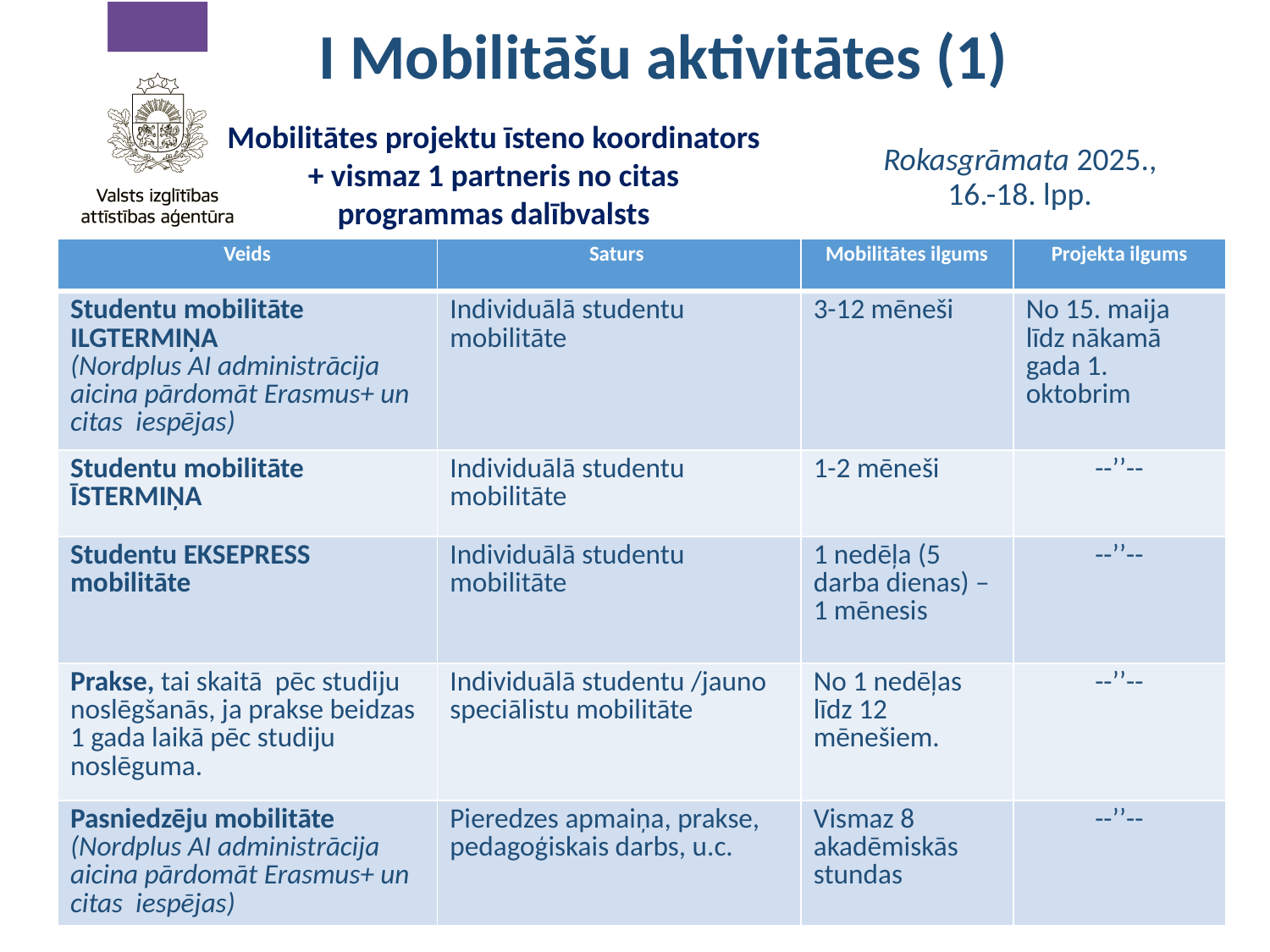

# I Mobilitāšu aktivitātes (1)
Mobilitātes projektu īsteno koordinators + vismaz 1 partneris no citas programmas dalībvalsts
 Rokasgrāmata 2025.,   16.-18. lpp.
| Veids | Saturs | Mobilitātes ilgums | Projekta ilgums |
| --- | --- | --- | --- |
| Studentu mobilitāte ILGTERMIŅA (Nordplus AI administrācija aicina pārdomāt Erasmus+ un citas iespējas) | Individuālā studentu mobilitāte | 3-12 mēneši | No 15. maija līdz nākamā gada 1. oktobrim |
| Studentu mobilitāte ĪSTERMIŅA | Individuālā studentu mobilitāte | 1-2 mēneši | --’’-- |
| Studentu EKSEPRESS mobilitāte | Individuālā studentu mobilitāte | 1 nedēļa (5 darba dienas) – 1 mēnesis | --’’-- |
| Prakse, tai skaitā pēc studiju noslēgšanās, ja prakse beidzas 1 gada laikā pēc studiju noslēguma. | Individuālā studentu /jauno speciālistu mobilitāte | No 1 nedēļas līdz 12 mēnešiem. | --’’-- |
| Pasniedzēju mobilitāte (Nordplus AI administrācija aicina pārdomāt Erasmus+ un citas iespējas) | Pieredzes apmaiņa, prakse, pedagoģiskais darbs, u.c. | Vismaz 8 akadēmiskās stundas | --’’-- |